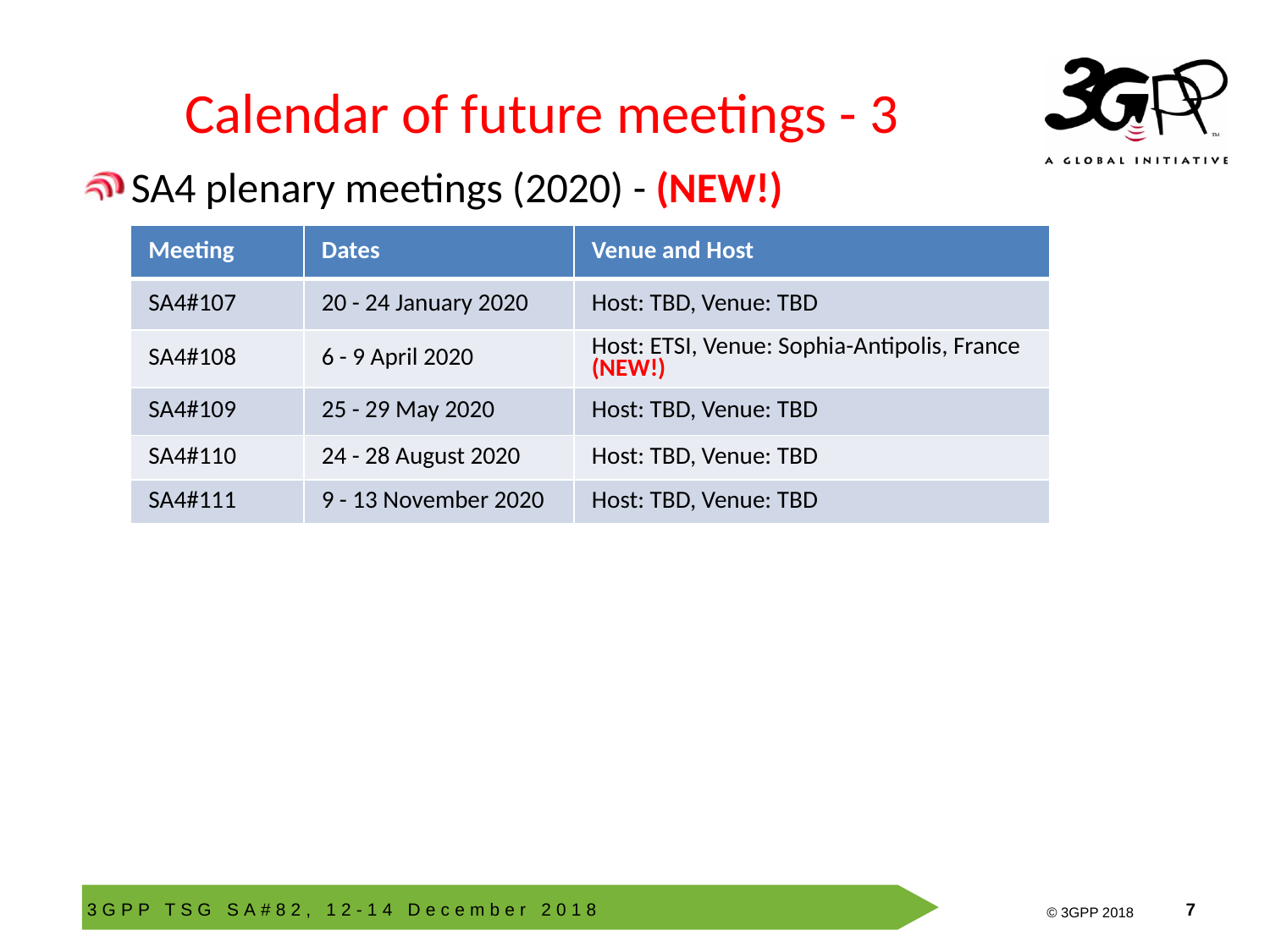

# Calendar of future meetings - 3
SA4 plenary meetings (2020) - (NEW!)

| Meeting | Dates | Venue and Host |
| --- | --- | --- |
| SA4#107 | 20 - 24 January 2020 | Host: TBD, Venue: TBD |
| SA4#108 | 6 - 9 April 2020 | Host: ETSI, Venue: Sophia-Antipolis, France (NEW!) |
| SA4#109 | 25 - 29 May 2020 | Host: TBD, Venue: TBD |
| SA4#110 | 24 - 28 August 2020 | Host: TBD, Venue: TBD |
| SA4#111 | 9 - 13 November 2020 | Host: TBD, Venue: TBD |